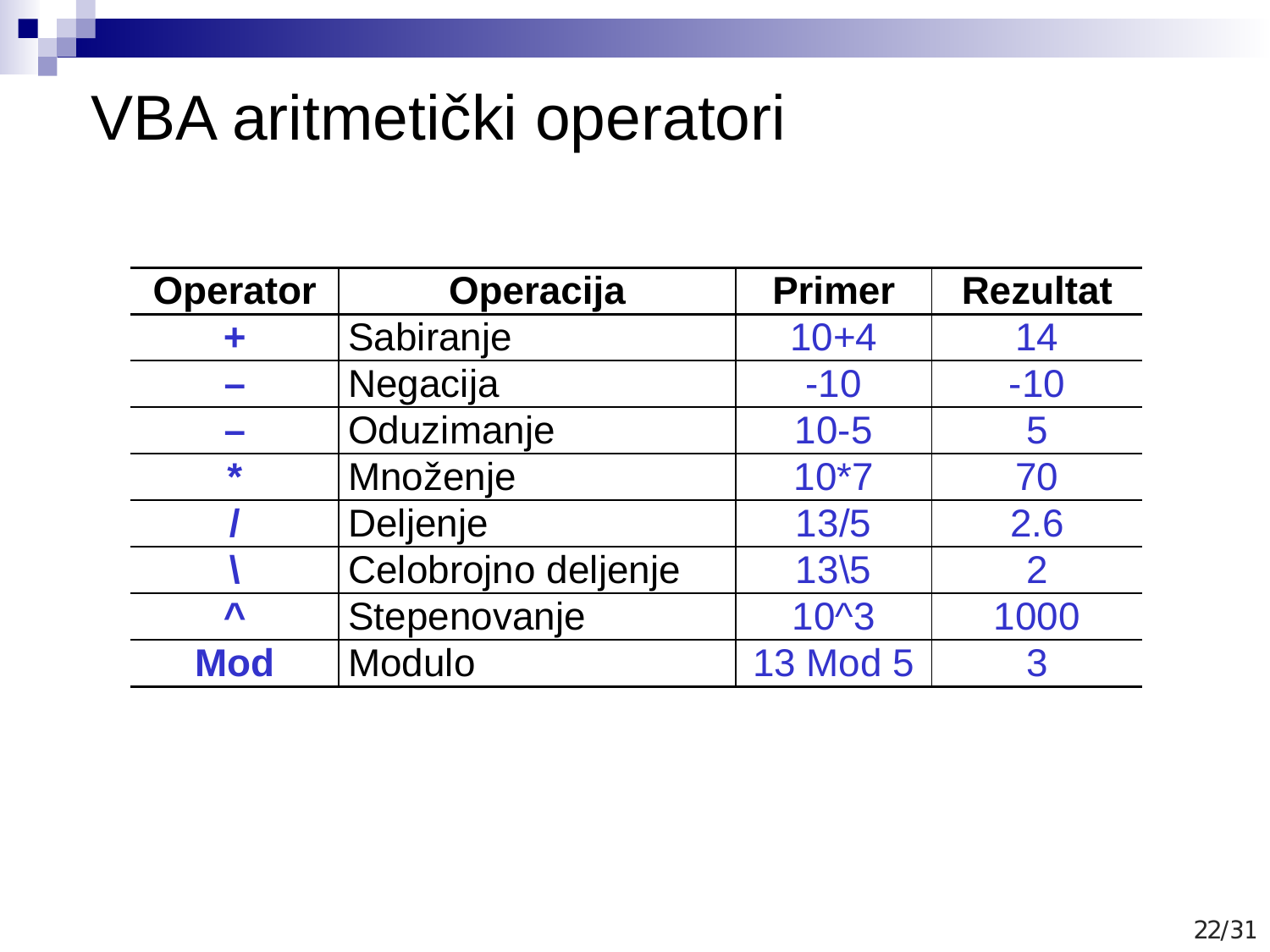

# VBA aritmetički operatori
| Operator | Operacija | Primer | Rezultat |
| --- | --- | --- | --- |
| + | Sabiranje | 10+4 | 14 |
| – | Negacija | -10 | -10 |
| – | Oduzimanje | 10-5 | 5 |
| \* | Množenje | 10\*7 | 70 |
| / | Deljenje | 13/5 | 2.6 |
| \ | Celobrojno deljenje | 13\5 | 2 |
| ^ | Stepenovanje | 10^3 | 1000 |
| Mod | Modulo | 13 Mod 5 | 3 |
22/31